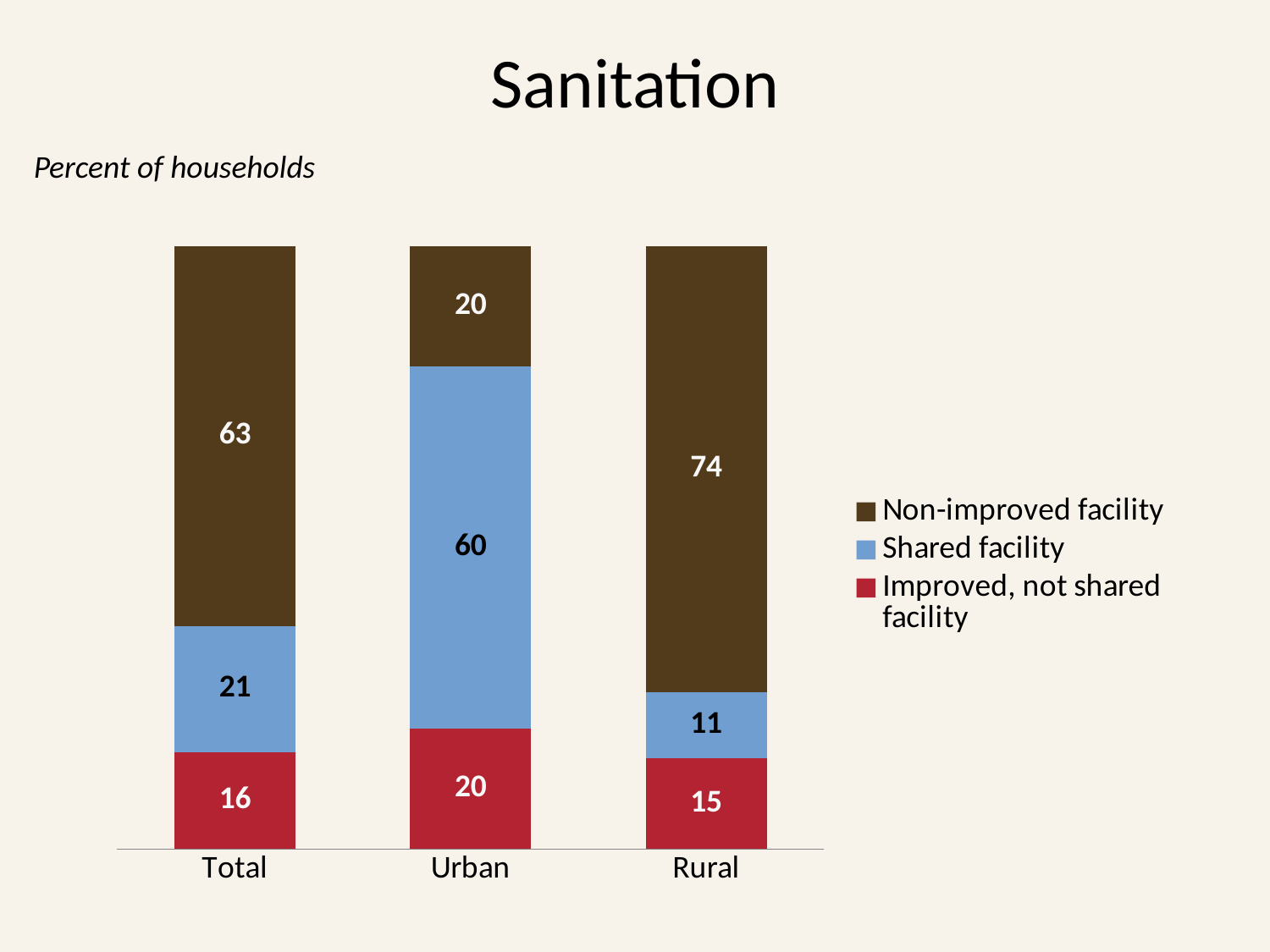

# Sanitation
Percent of households

### Chart

| Category | Improved, not shared facility | Shared facility | Non-improved facility |
|---|---|---|---|
| Total | 16.0 | 21.0 | 63.0 |
| Urban | 20.0 | 60.0 | 20.0 |
| Rural | 15.0 | 11.0 | 74.0 |